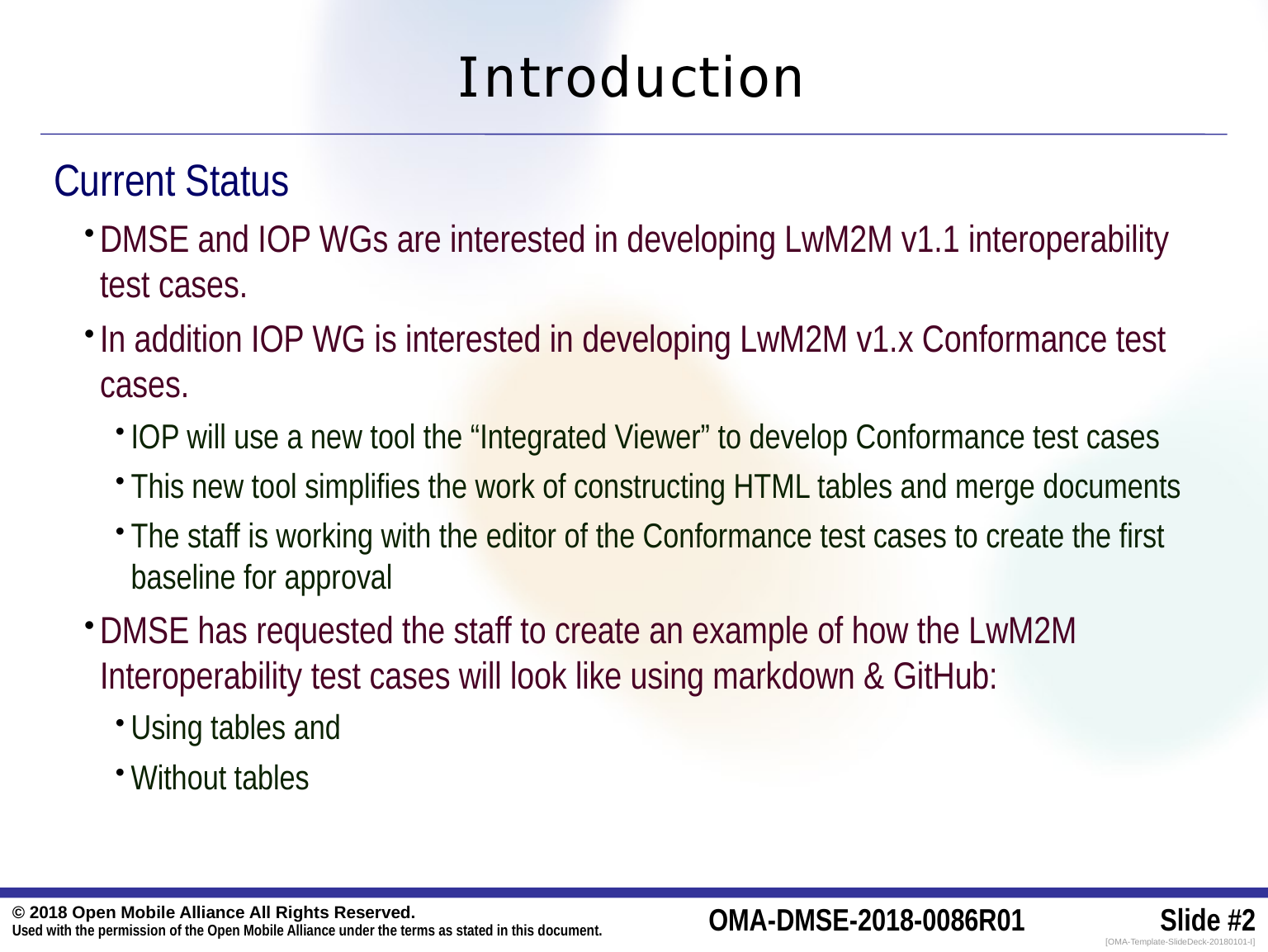

# Introduction
Current Status
DMSE and IOP WGs are interested in developing LwM2M v1.1 interoperability test cases.
In addition IOP WG is interested in developing LwM2M v1.x Conformance test cases.
IOP will use a new tool the “Integrated Viewer” to develop Conformance test cases
This new tool simplifies the work of constructing HTML tables and merge documents
The staff is working with the editor of the Conformance test cases to create the first baseline for approval
DMSE has requested the staff to create an example of how the LwM2M Interoperability test cases will look like using markdown & GitHub:
Using tables and
Without tables